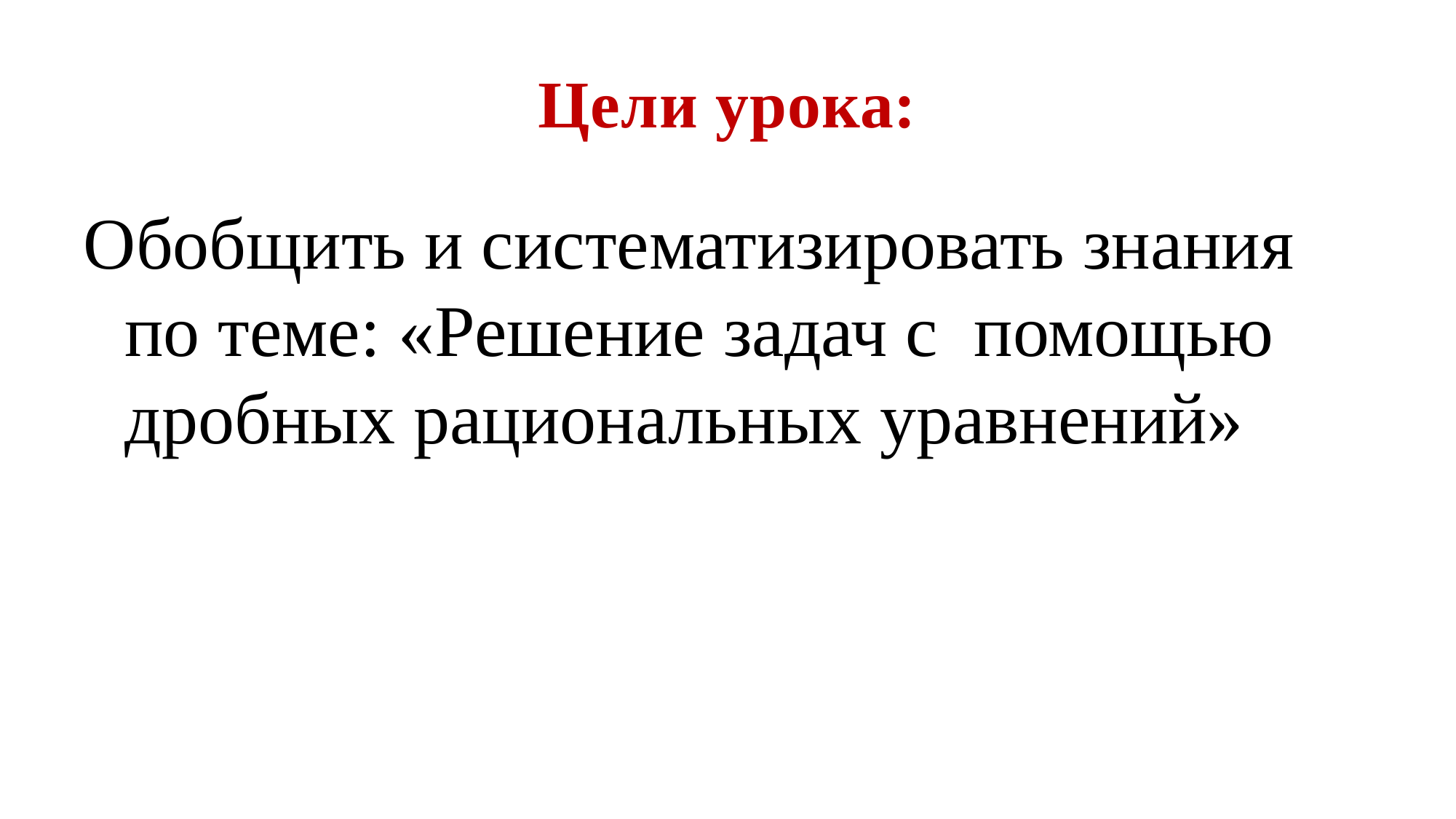

# Цели урока:
Обобщить и систематизировать знания по теме: «Решение задач с  помощью дробных рациональных уравнений»